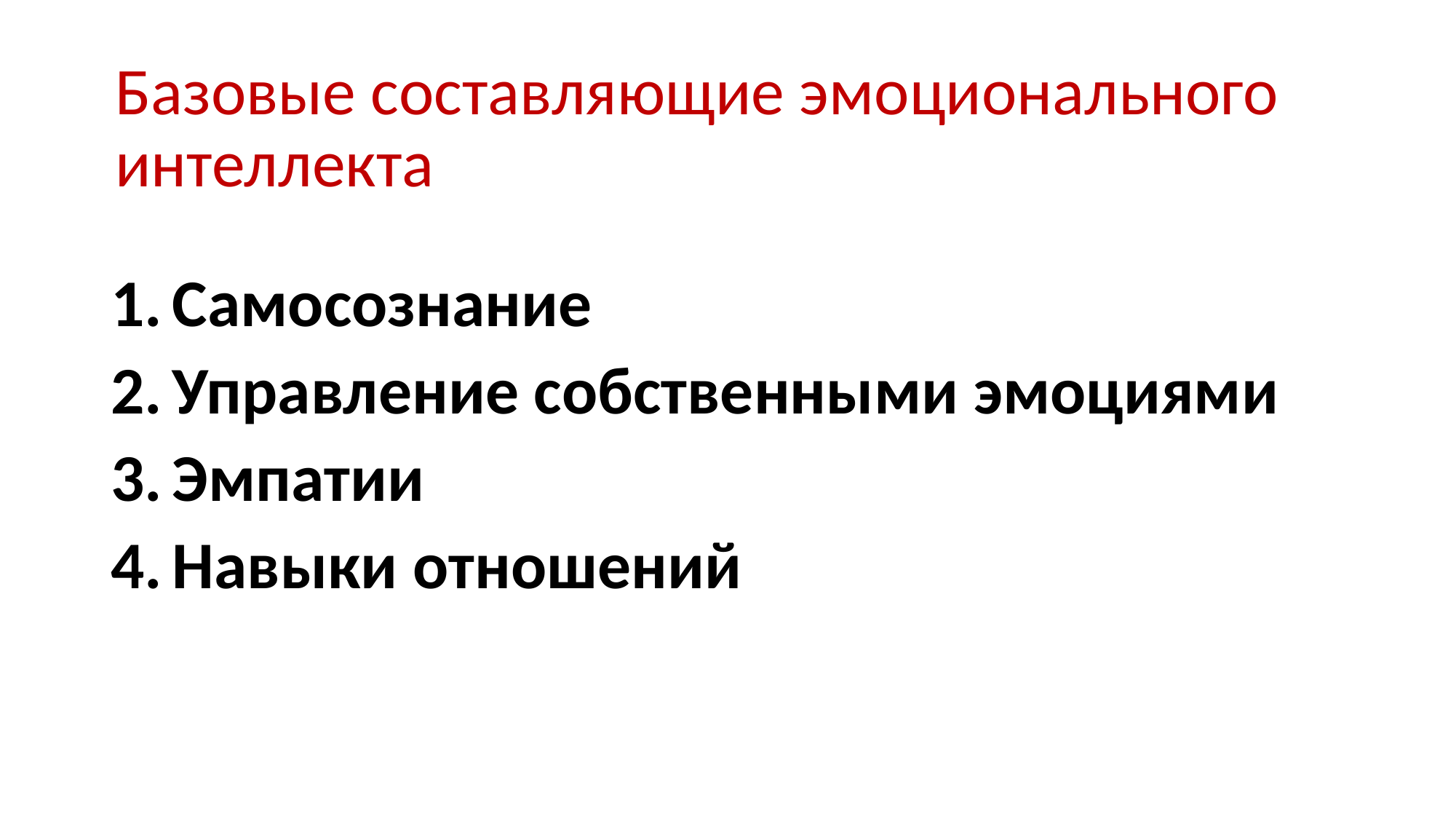

# Базовые составляющие эмоционального интеллекта
Самосознание
Управление собственными эмоциями
Эмпатии
Навыки отношений